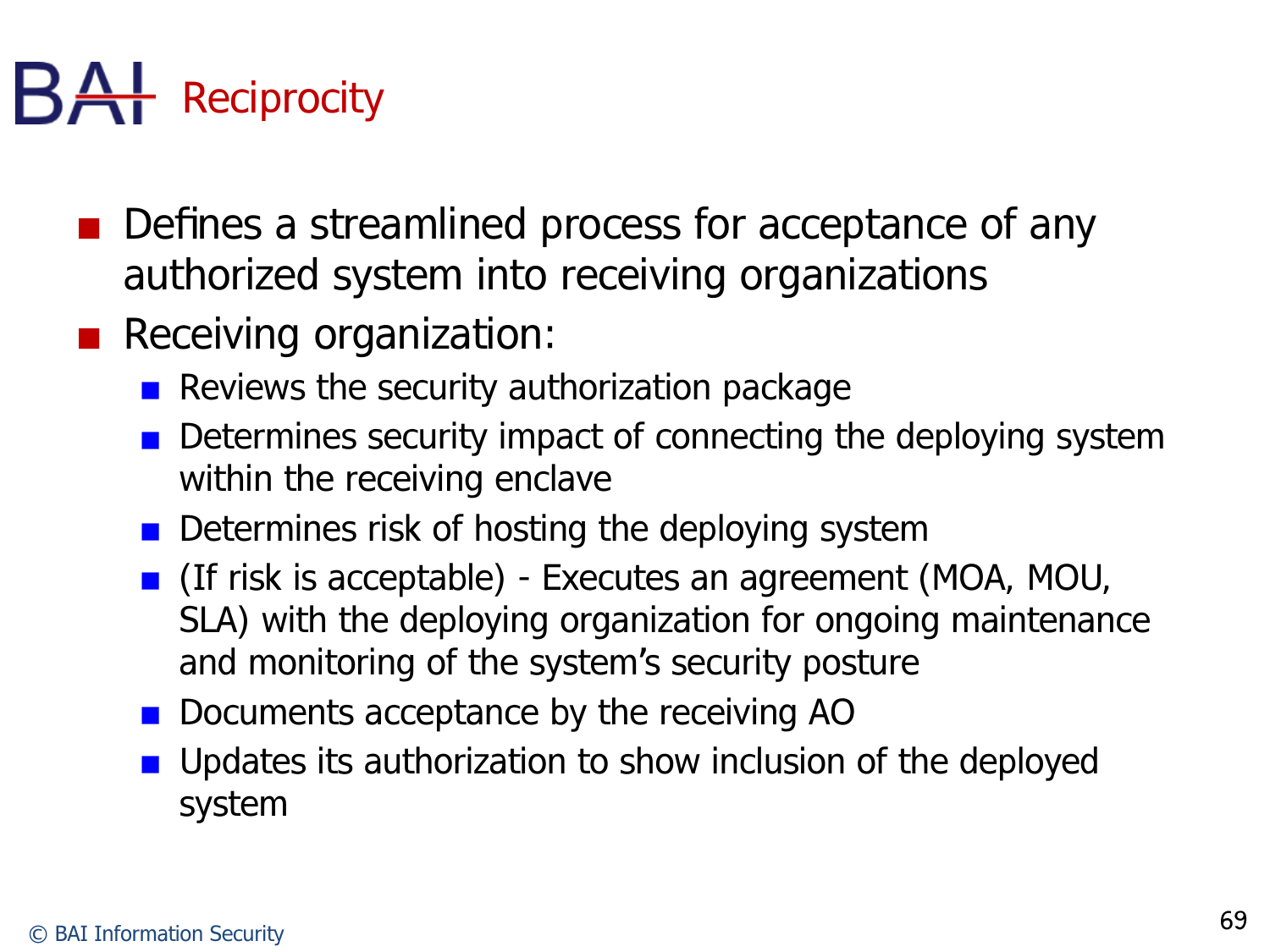

# Reciprocity
Defines a streamlined process for acceptance of any authorized system into receiving organizations
Receiving organization:
Reviews the security authorization package
Determines security impact of connecting the deploying system within the receiving enclave
Determines risk of hosting the deploying system
(If risk is acceptable) - Executes an agreement (MOA, MOU, SLA) with the deploying organization for ongoing maintenance and monitoring of the system’s security posture
Documents acceptance by the receiving AO
Updates its authorization to show inclusion of the deployed system